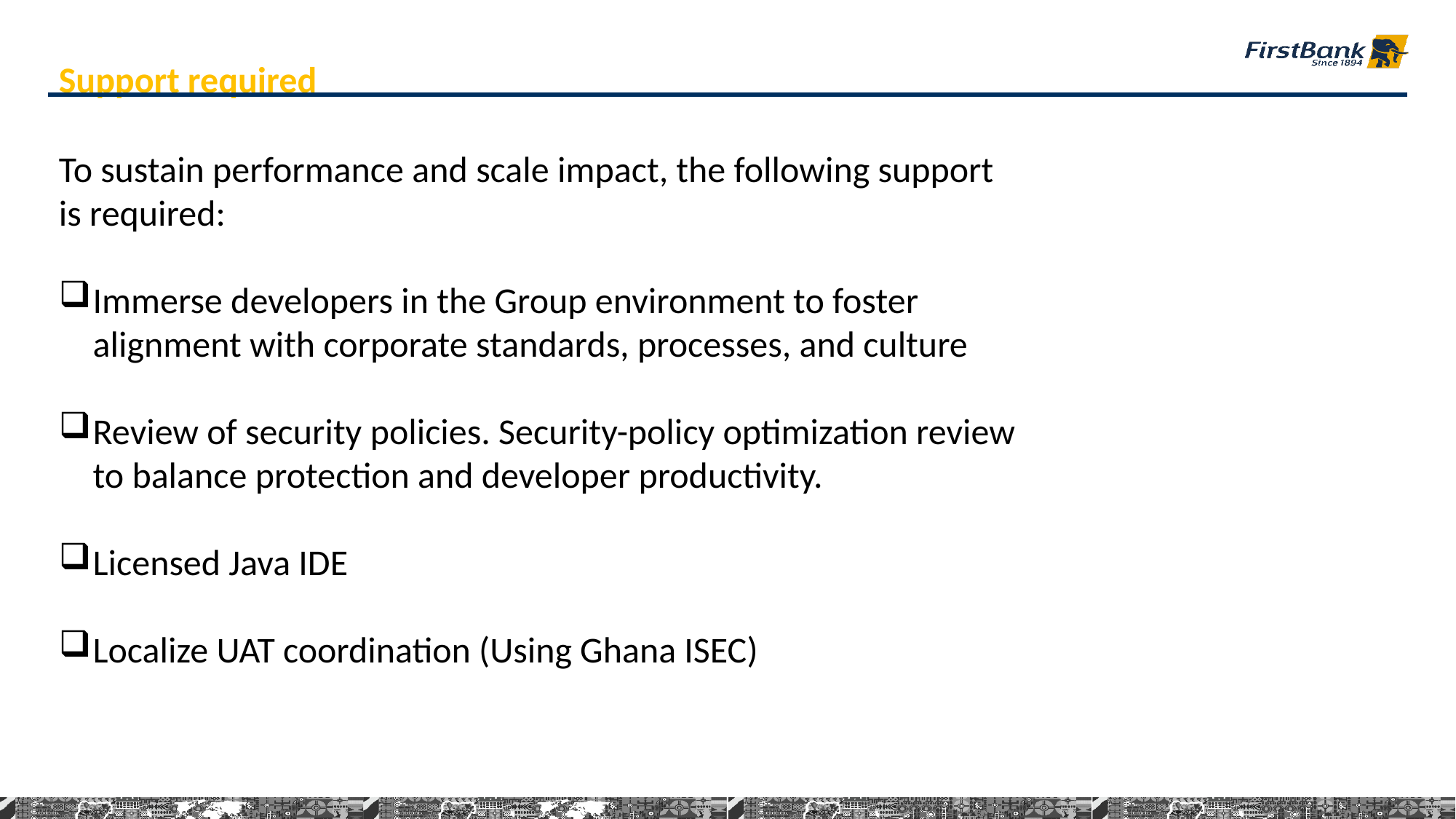

Support required
To sustain performance and scale impact, the following support is required:

Immerse developers in the Group environment to foster alignment with corporate standards, processes, and culture

Review of security policies. Security-policy optimization review to balance protection and developer productivity.

Licensed Java IDE

Localize UAT coordination (Using Ghana ISEC)